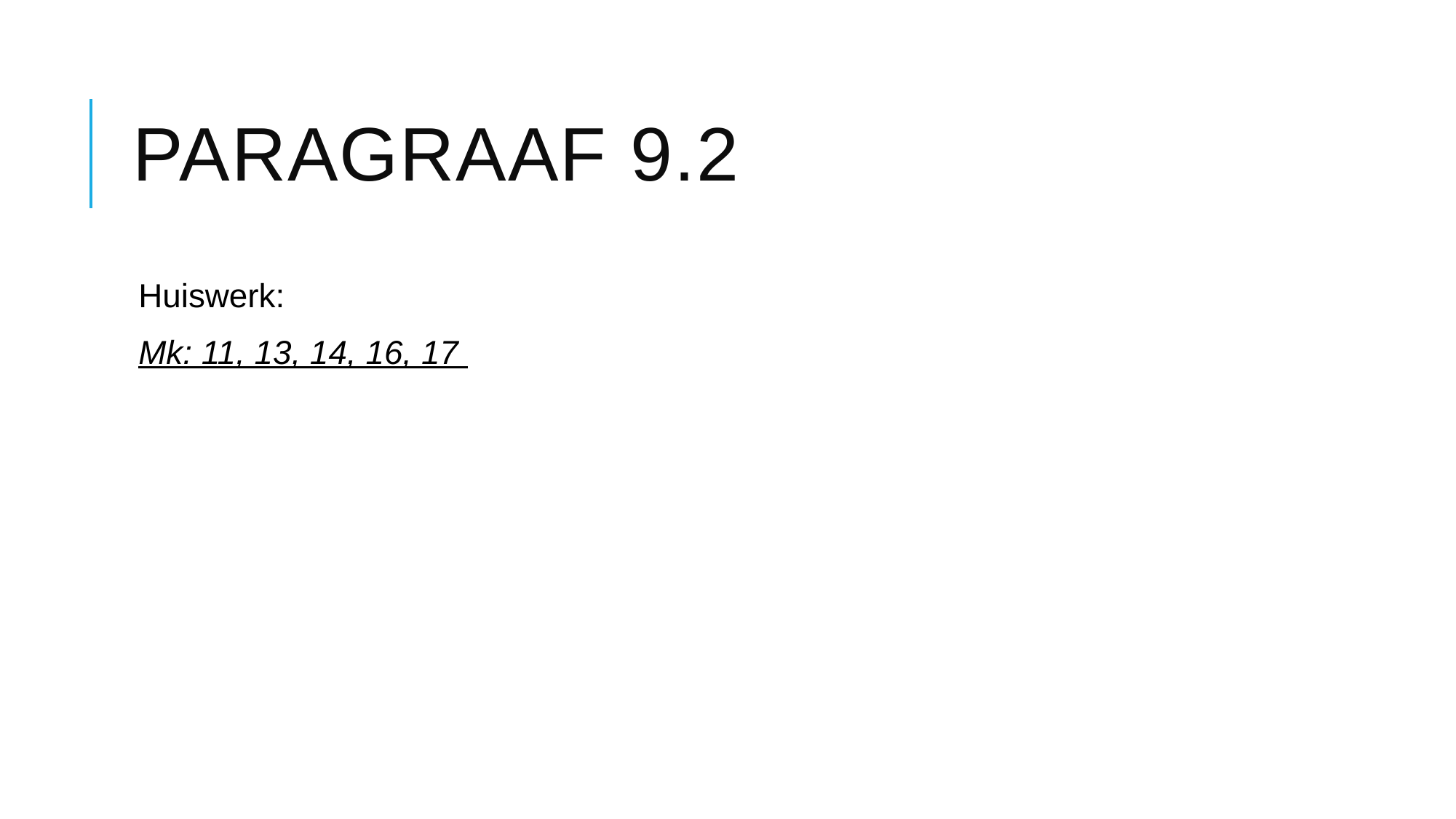

# Paragraaf 9.2
Huiswerk:
Mk: 11, 13, 14, 16, 17